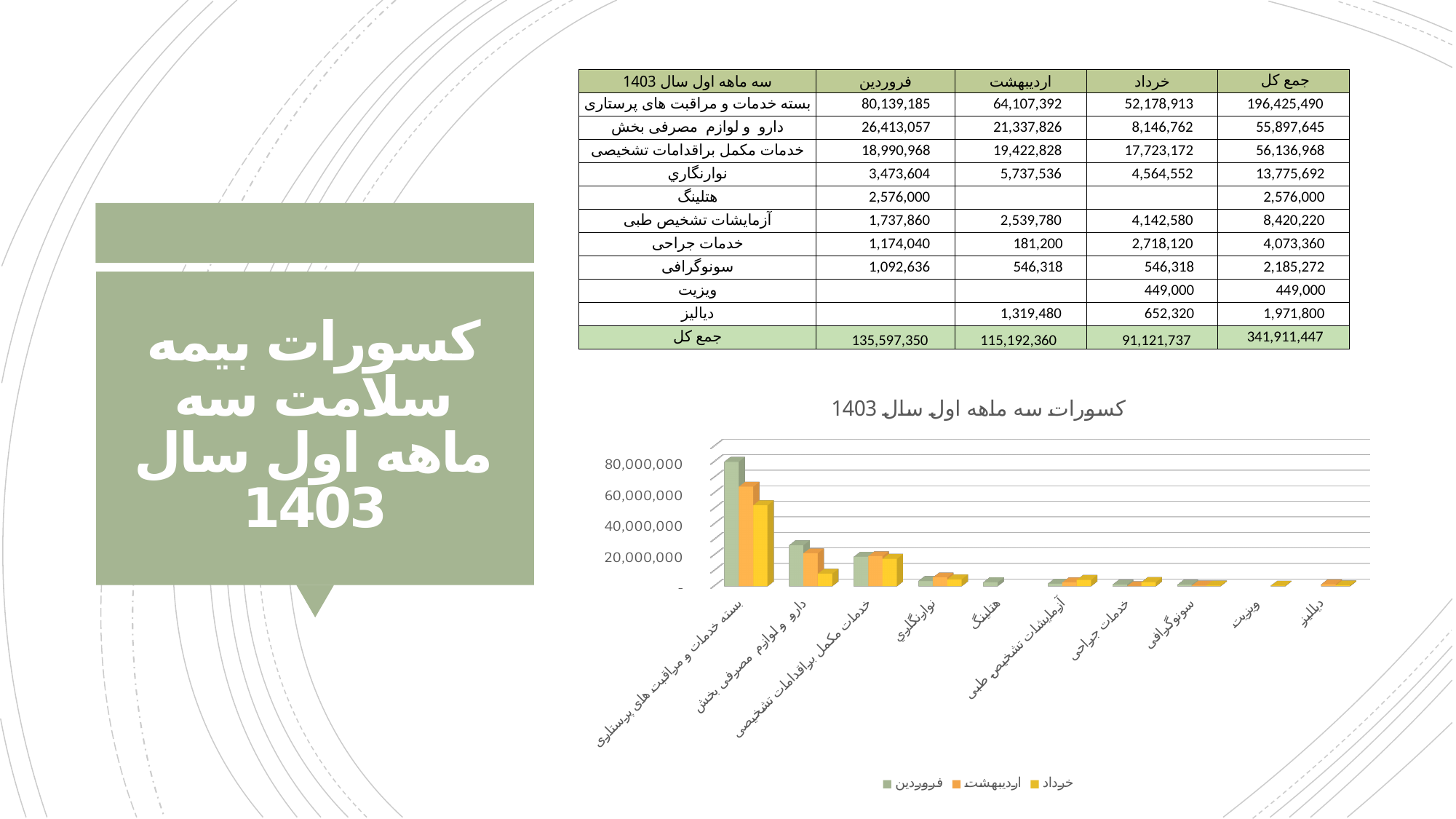

| سه ماهه اول سال 1403 | فروردین | اردیبهشت | خرداد | جمع کل |
| --- | --- | --- | --- | --- |
| بسته خدمات و مراقبت های پرستاری | 80,139,185 | 64,107,392 | 52,178,913 | 196,425,490 |
| دارو و لوازم مصرفی بخش | 26,413,057 | 21,337,826 | 8,146,762 | 55,897,645 |
| خدمات مکمل براقدامات تشخیصی | 18,990,968 | 19,422,828 | 17,723,172 | 56,136,968 |
| نوارنگاري | 3,473,604 | 5,737,536 | 4,564,552 | 13,775,692 |
| هتلینگ | 2,576,000 |  |  | 2,576,000 |
| آزمایشات تشخیص طبی | 1,737,860 | 2,539,780 | 4,142,580 | 8,420,220 |
| خدمات جراحی | 1,174,040 | 181,200 | 2,718,120 | 4,073,360 |
| سونوگرافی | 1,092,636 | 546,318 | 546,318 | 2,185,272 |
| ویزیت |  |  | 449,000 | 449,000 |
| دیالیز |  | 1,319,480 | 652,320 | 1,971,800 |
| جمع کل | 135,597,350 | 115,192,360 | 91,121,737 | 341,911,447 |
# کسورات بیمه سلامت سه ماهه اول سال 1403

[unsupported chart]